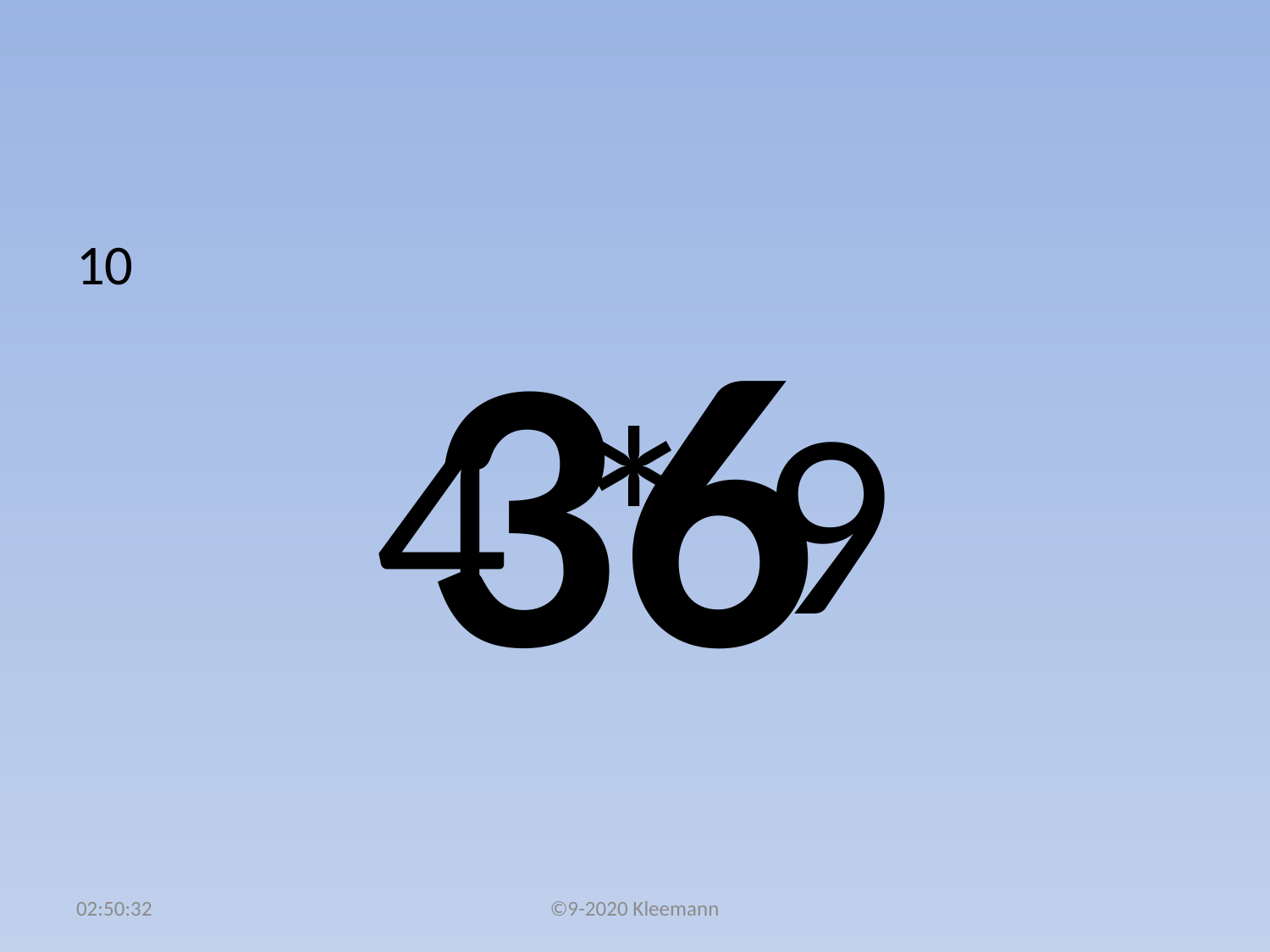

#
10
4 * 9
36
02:50:32
©9-2020 Kleemann